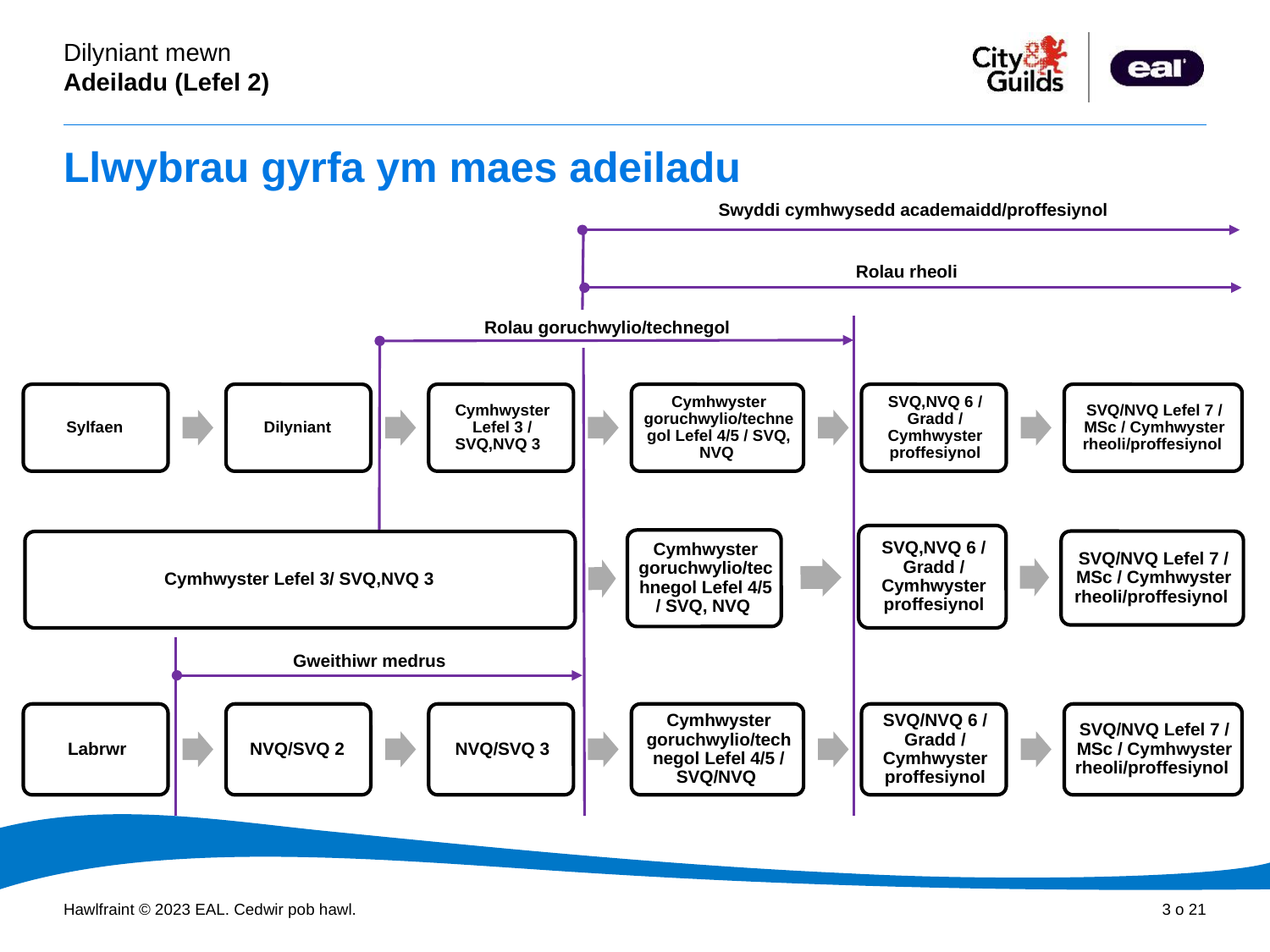

# Llwybrau gyrfa ym maes adeiladu
Swyddi cymhwysedd academaidd/proffesiynol
Rolau rheoli
Rolau goruchwylio/technegol
Sylfaen

Dilyniant

Cymhwyster Lefel 3 / SVQ,NVQ 3

Cymhwyster goruchwylio/technegol Lefel 4/5 / SVQ, NVQ

SVQ,NVQ 6 / Gradd / Cymhwyster proffesiynol

SVQ/NVQ Lefel 7 / MSc / Cymhwyster rheoli/proffesiynol
Cymhwyster Lefel 3/ SVQ,NVQ 3

Cymhwyster goruchwylio/technegol Lefel 4/5 / SVQ, NVQ

SVQ,NVQ 6 / Gradd / Cymhwyster proffesiynol

SVQ/NVQ Lefel 7 / MSc / Cymhwyster rheoli/proffesiynol
Gweithiwr medrus
Labrwr

NVQ/SVQ 2

NVQ/SVQ 3

Cymhwyster goruchwylio/technegol Lefel 4/5 / SVQ/NVQ

SVQ/NVQ 6 / Gradd / Cymhwyster proffesiynol

SVQ/NVQ Lefel 7 / MSc / Cymhwyster rheoli/proffesiynol